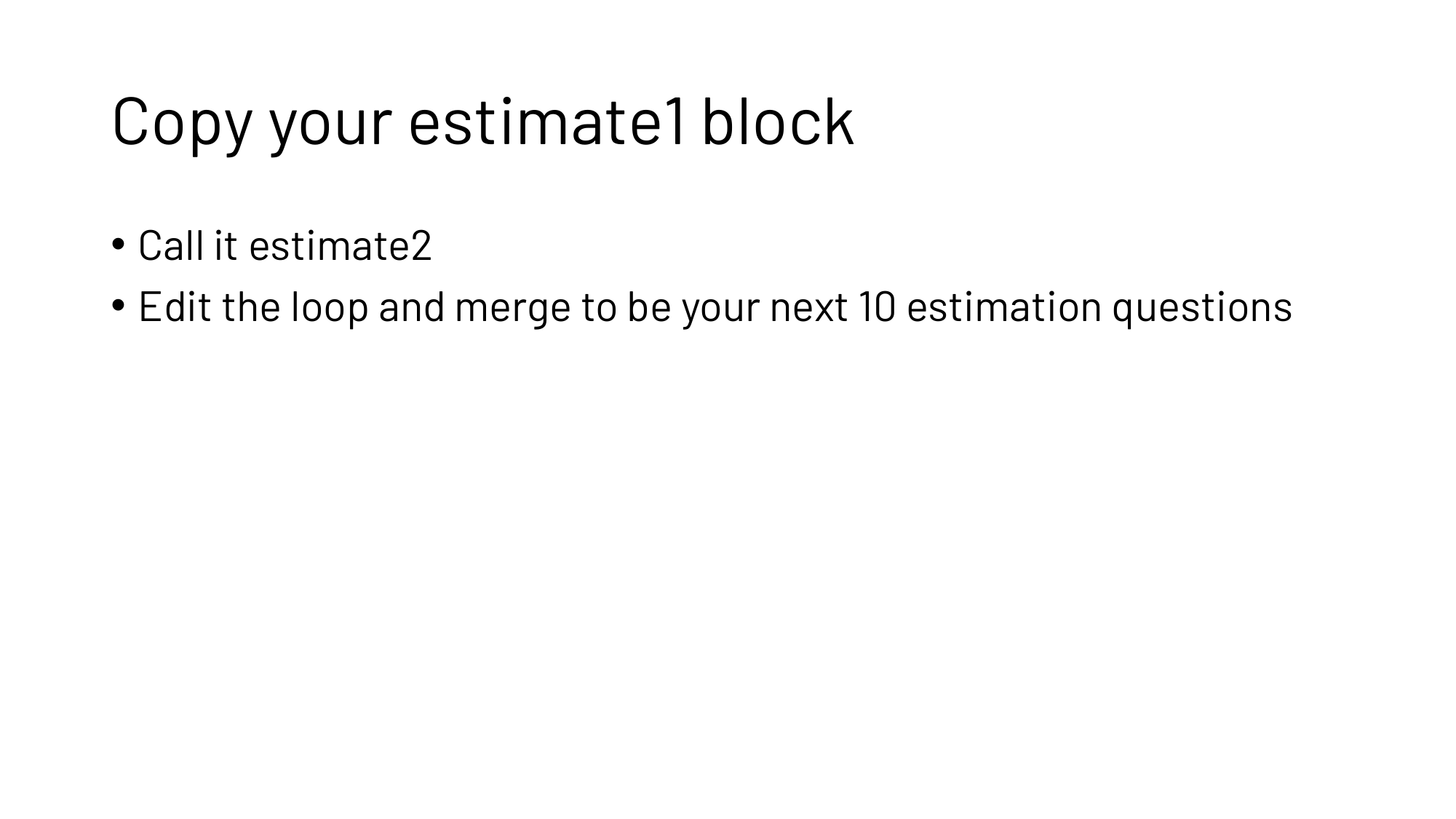

# Copy your estimate1 block
Call it estimate2
Edit the loop and merge to be your next 10 estimation questions